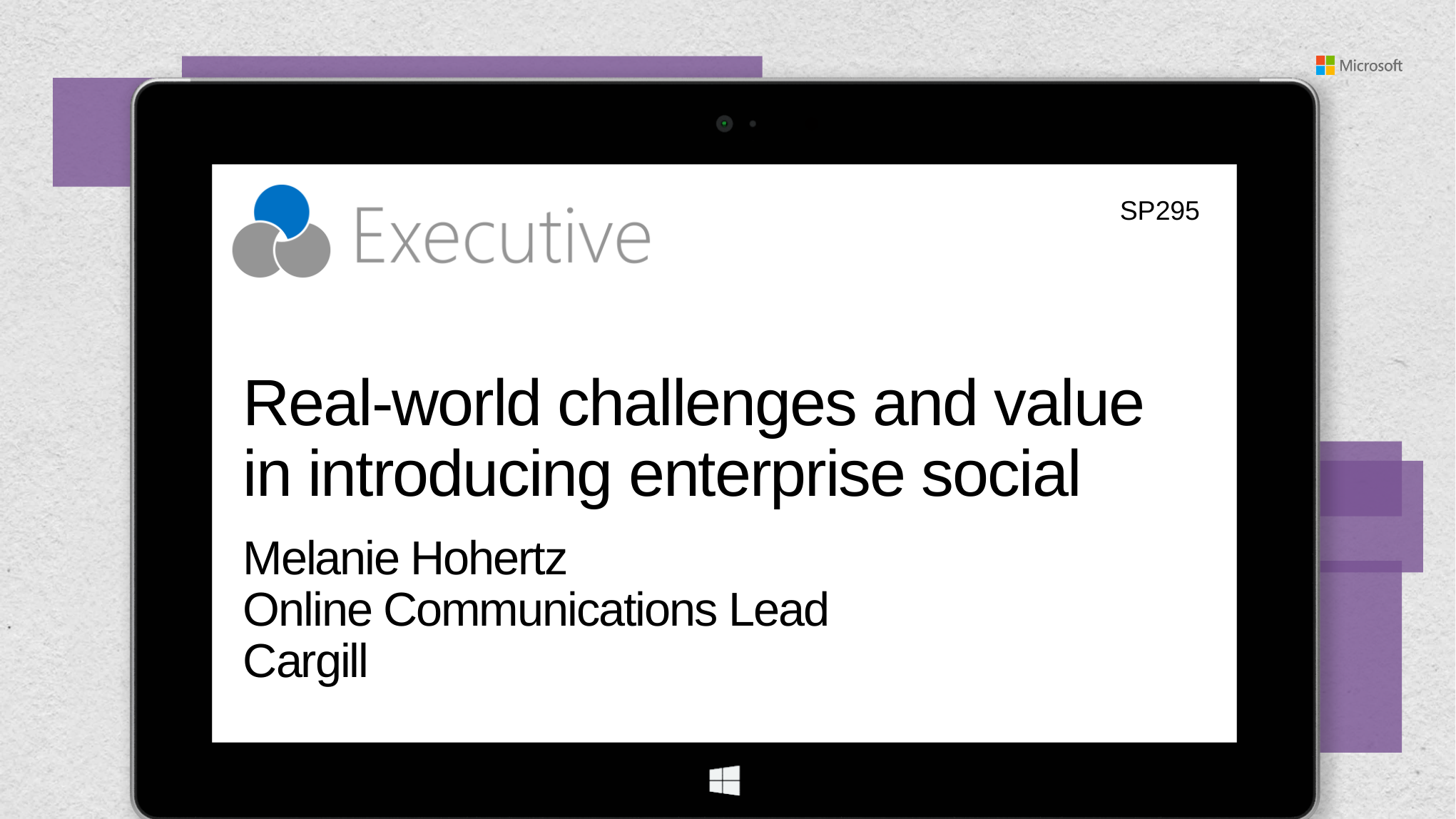

SP295
# Real-world challenges and value in introducing enterprise social
Melanie Hohertz
Online Communications Lead
Cargill